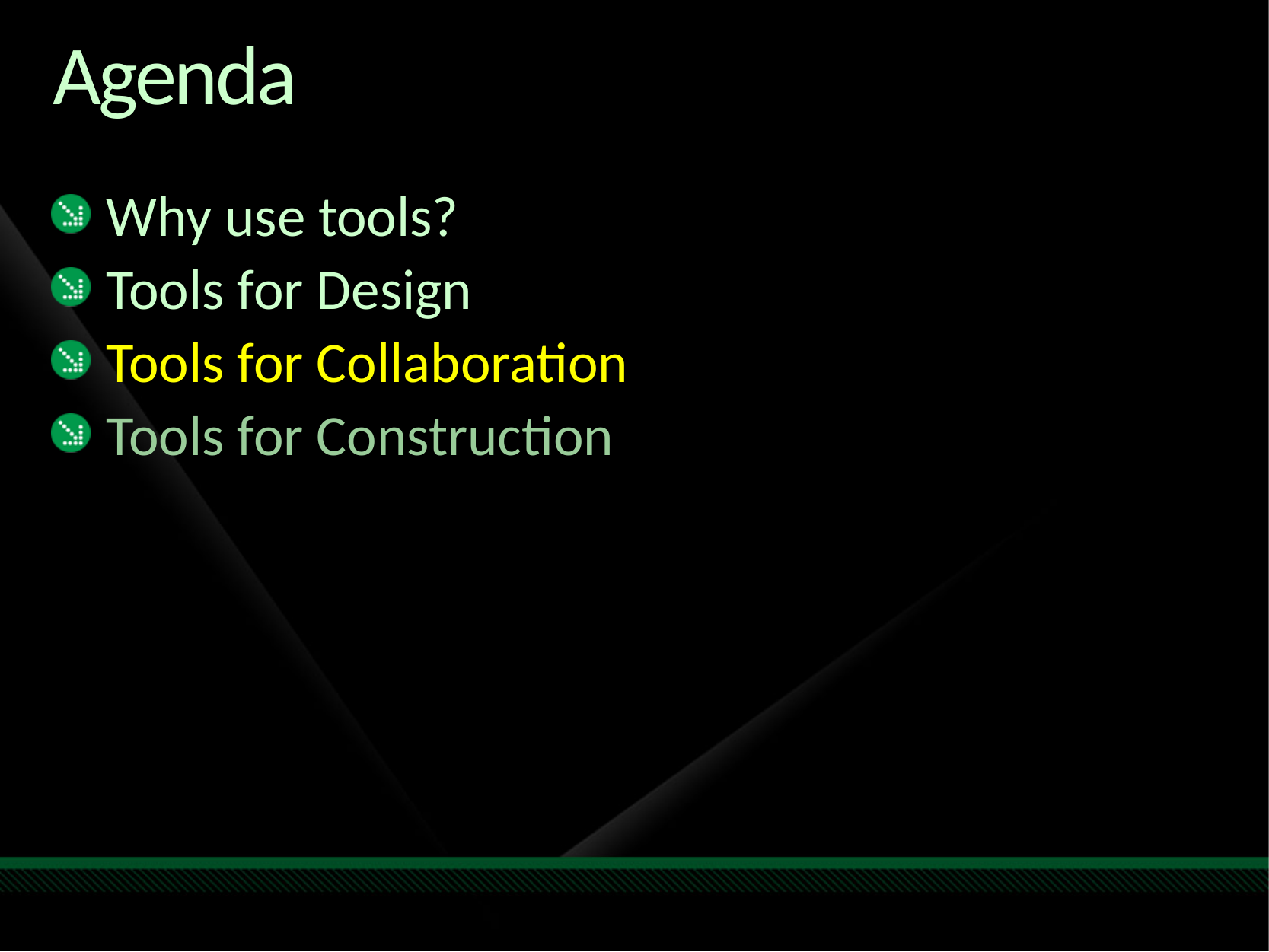

# Agenda
Why use tools?
Tools for Design
Tools for Collaboration
Tools for Construction